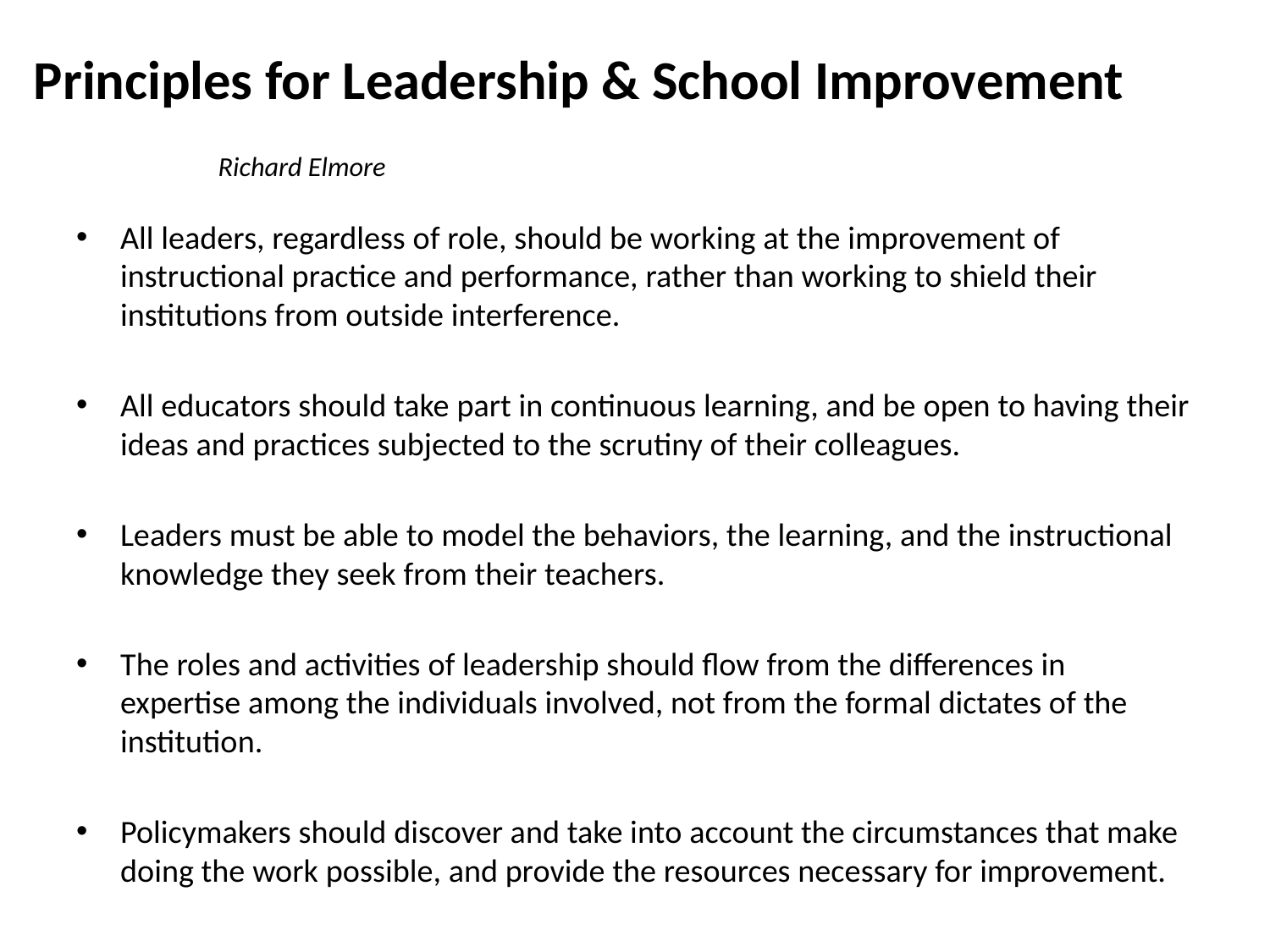

# Principles for Leadership & School Improvement 								     Richard Elmore

All leaders, regardless of role, should be working at the improvement of instructional practice and performance, rather than working to shield their institutions from outside interference.

All educators should take part in continuous learning, and be open to having their ideas and practices subjected to the scrutiny of their colleagues.

Leaders must be able to model the behaviors, the learning, and the instructional knowledge they seek from their teachers.

The roles and activities of leadership should flow from the differences in expertise among the individuals involved, not from the formal dictates of the institution.

Policymakers should discover and take into account the circumstances that make doing the work possible, and provide the resources necessary for improvement.